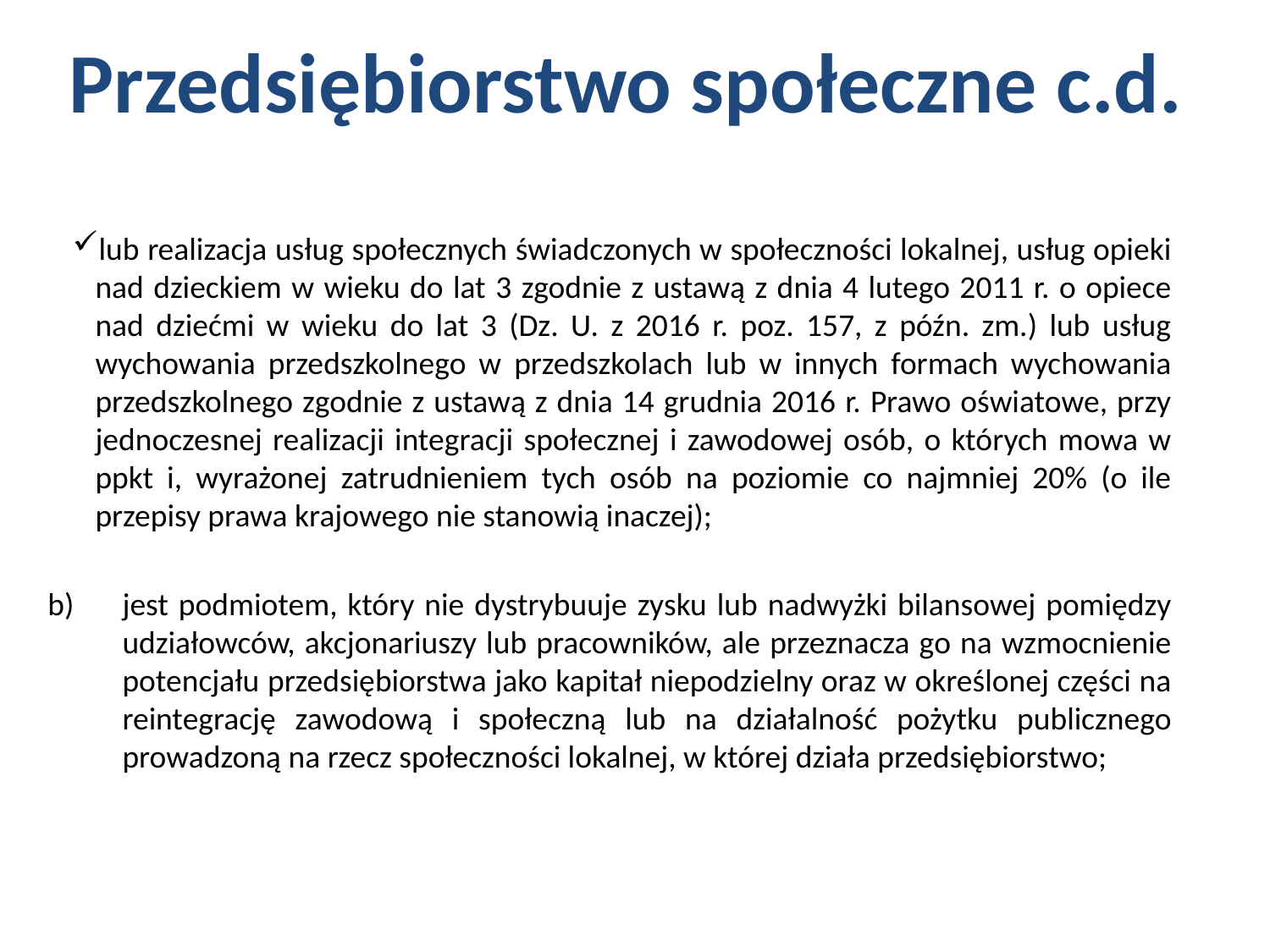

# Przedsiębiorstwo społeczne c.d.
lub realizacja usług społecznych świadczonych w społeczności lokalnej, usług opieki nad dzieckiem w wieku do lat 3 zgodnie z ustawą z dnia 4 lutego 2011 r. o opiece nad dziećmi w wieku do lat 3 (Dz. U. z 2016 r. poz. 157, z późn. zm.) lub usług wychowania przedszkolnego w przedszkolach lub w innych formach wychowania przedszkolnego zgodnie z ustawą z dnia 14 grudnia 2016 r. Prawo oświatowe, przy jednoczesnej realizacji integracji społecznej i zawodowej osób, o których mowa w ppkt i, wyrażonej zatrudnieniem tych osób na poziomie co najmniej 20% (o ile przepisy prawa krajowego nie stanowią inaczej);

jest podmiotem, który nie dystrybuuje zysku lub nadwyżki bilansowej pomiędzy udziałowców, akcjonariuszy lub pracowników, ale przeznacza go na wzmocnienie potencjału przedsiębiorstwa jako kapitał niepodzielny oraz w określonej części na reintegrację zawodową i społeczną lub na działalność pożytku publicznego prowadzoną na rzecz społeczności lokalnej, w której działa przedsiębiorstwo;